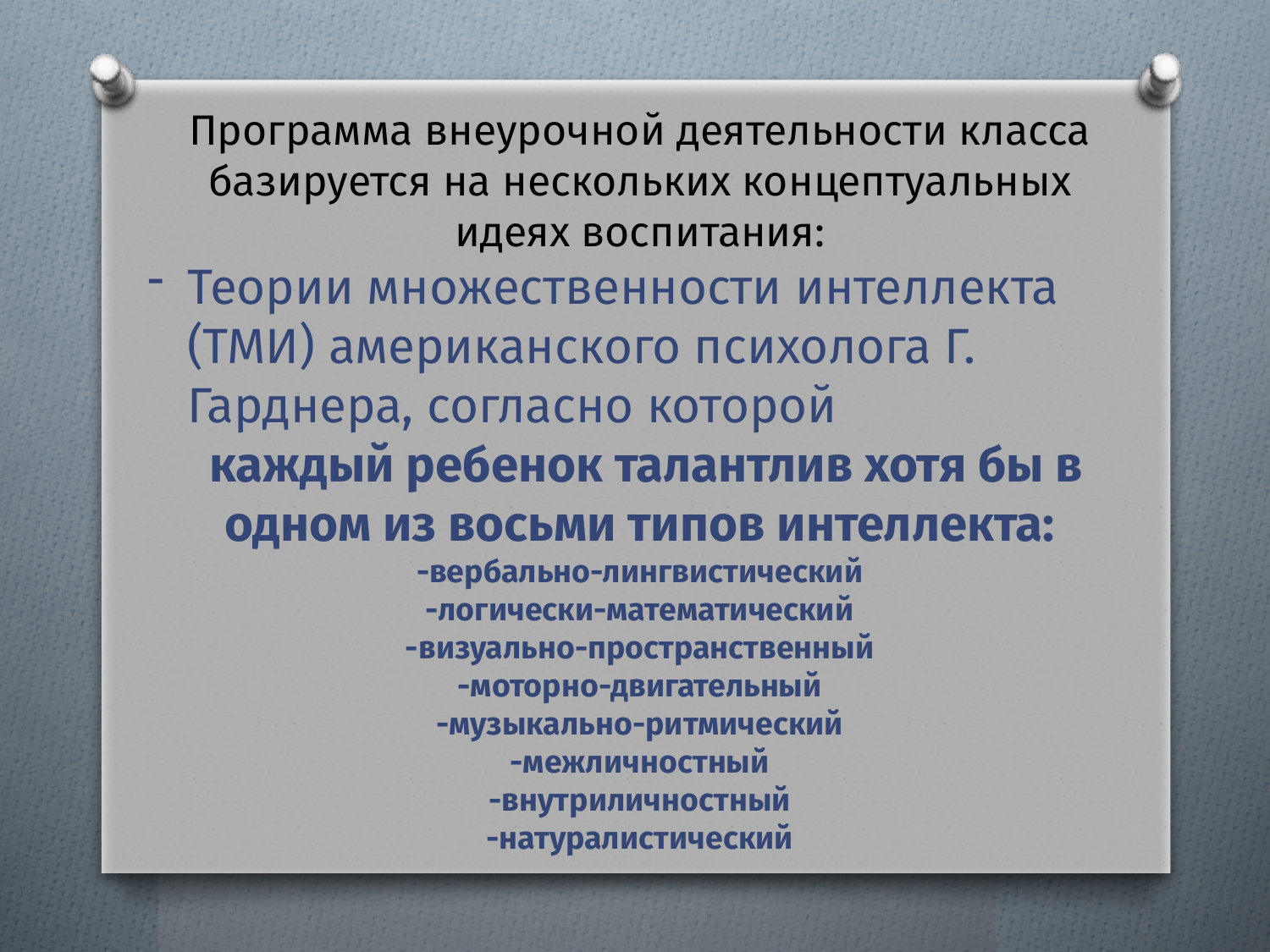

Программа внеурочной деятельности класса базируется на нескольких концептуальных идеях воспитания:
Теории множественности интеллекта (ТМИ) американского психолога Г. Гарднера, согласно которой
 каждый ребенок талантлив хотя бы в одном из восьми типов интеллекта:
-вербально-лингвистический
-логически-математический
-визуально-пространственный
-моторно-двигательный
-музыкально-ритмический
-межличностный
-внутриличностный
-натуралистический